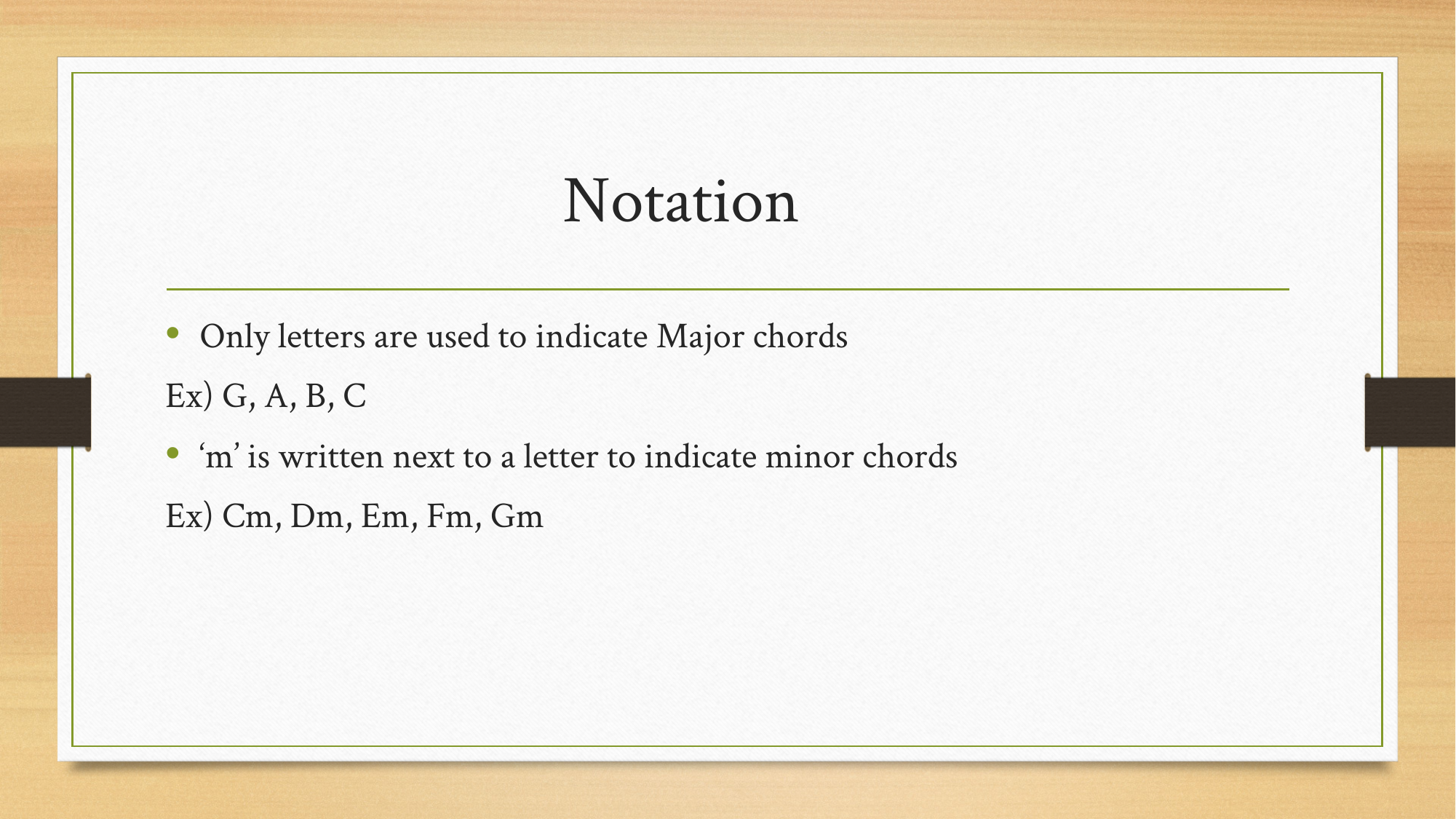

# Notation
Only letters are used to indicate Major chords
Ex) G, A, B, C
‘m’ is written next to a letter to indicate minor chords
Ex) Cm, Dm, Em, Fm, Gm